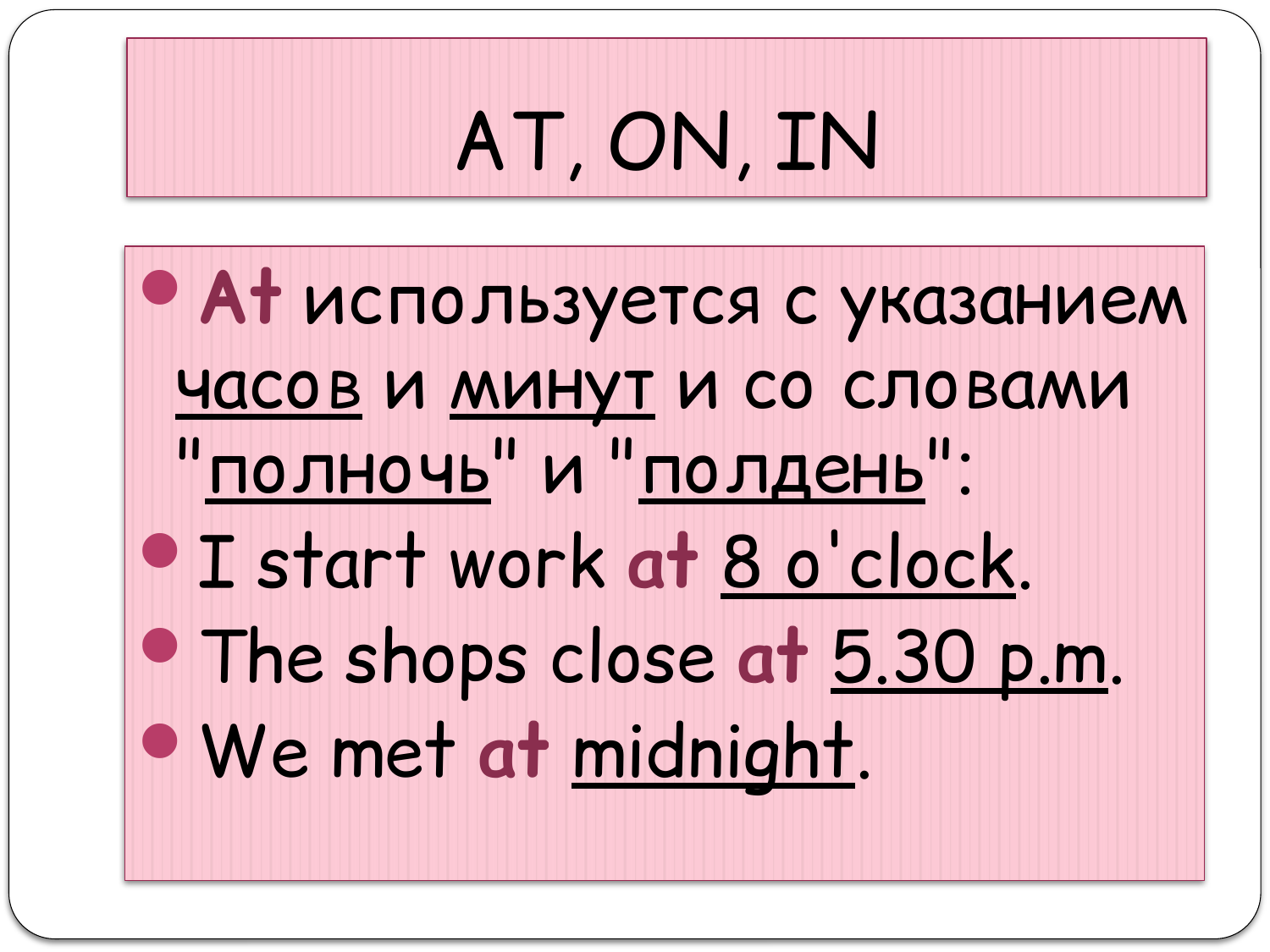

# AT, ON, IN
At используется с указанием часов и минут и со словами "полночь" и "полдень":
I start work at 8 o'clock.
The shops close at 5.30 p.m.
We met at midnight.